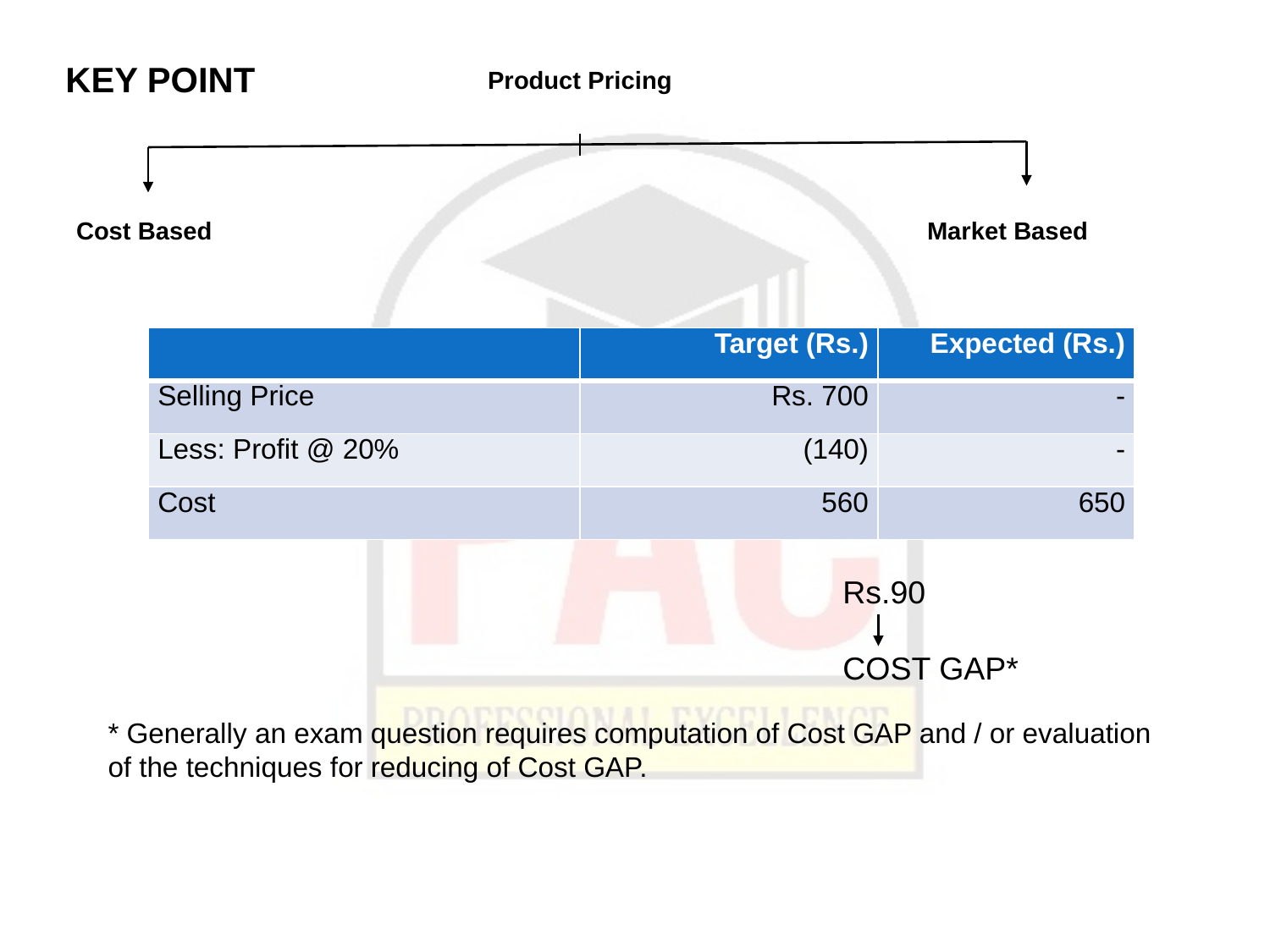

# KEY POINT
Product Pricing
| Cost Based |  | Market Based |
| --- | --- | --- |
|  | Target (Rs.) | Expected (Rs.) |
| --- | --- | --- |
| Selling Price | Rs. 700 | - |
| Less: Profit @ 20% | (140) | - |
| Cost | 560 | 650 |
Rs.90

COST GAP*
* Generally an exam question requires computation of Cost GAP and / or evaluation of the techniques for reducing of Cost GAP.